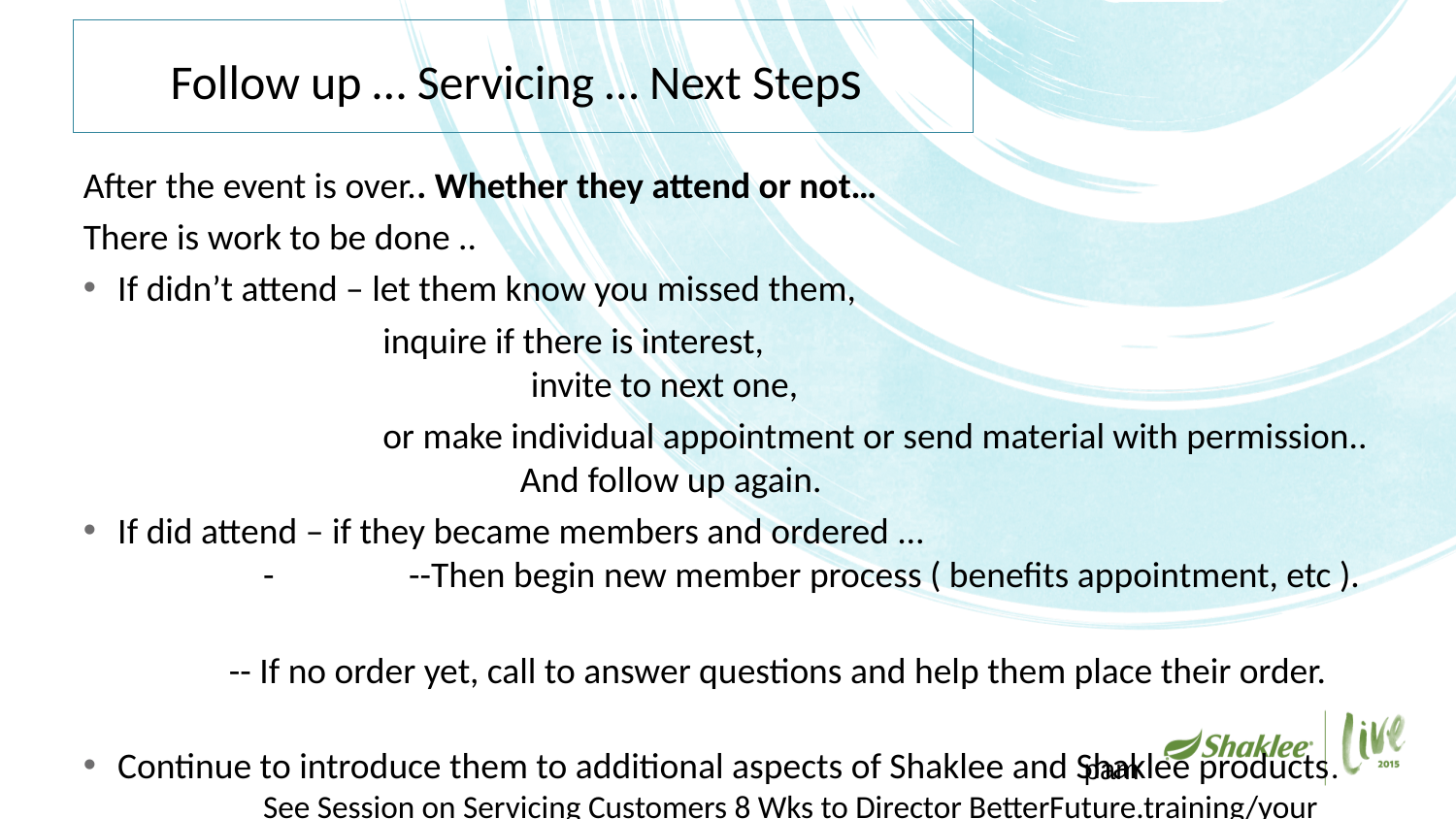

# Follow up … Servicing … Next Steps
After the event is over.. Whether they attend or not…
There is work to be done ..
If didn’t attend – let them know you missed them,
		 inquire if there is interest, 						                   invite to next one,
		 or make individual appointment or send material with permission.. 			And follow up again.
If did attend – if they became members and ordered …				- 	--Then begin new member process ( benefits appointment, etc ).
	-- If no order yet, call to answer questions and help them place their order.
Continue to introduce them to additional aspects of Shaklee and Shaklee products.	See Session on Servicing Customers 8 Wks to Director BetterFuture.training/your name
pam